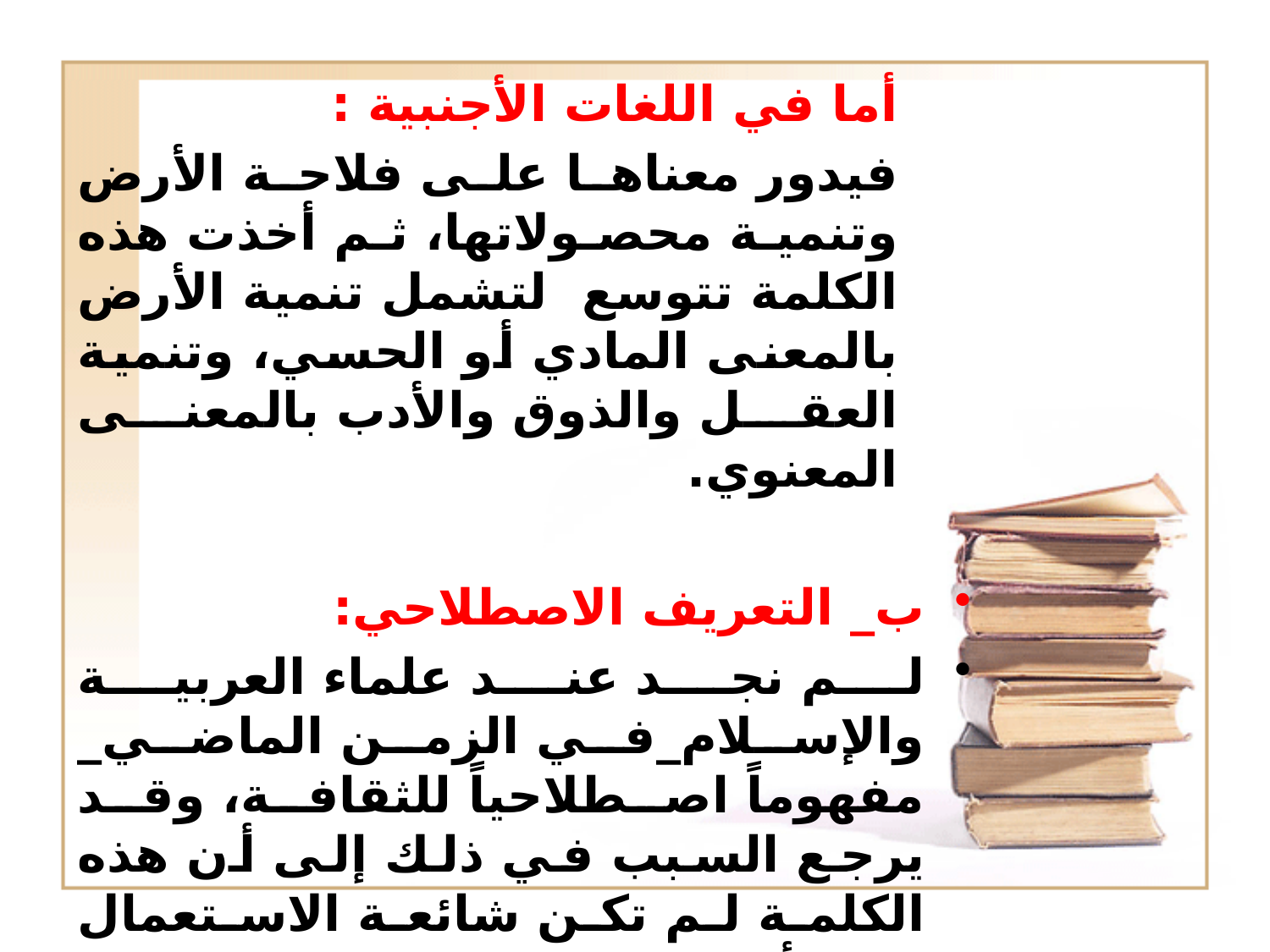

أما في اللغات الأجنبية :
فيدور معناها على فلاحة الأرض وتنمية محصولاتها، ثم أخذت هذه الكلمة تتوسع  لتشمل تنمية الأرض بالمعنى المادي أو الحسي، وتنمية العقل والذوق والأدب بالمعنى المعنوي.

ب_ التعريف الاصطلاحي:
لم نجد عند علماء العربية والإسلام_في الزمن الماضي_ مفهوماً اصطلاحياً للثقافة، وقد يرجع السبب في ذلك إلى أن هذه الكلمة لم تكن شائعة الاستعمال في أيامهم، فلم نجدهم ينعتون العلماء والباحثين بها، كما أنهم لم يتناولوها بدراسة مستقلة.
# هذا فيما يتعلق بمعنى كلمة (الثقافة) في لغتنا العربية،